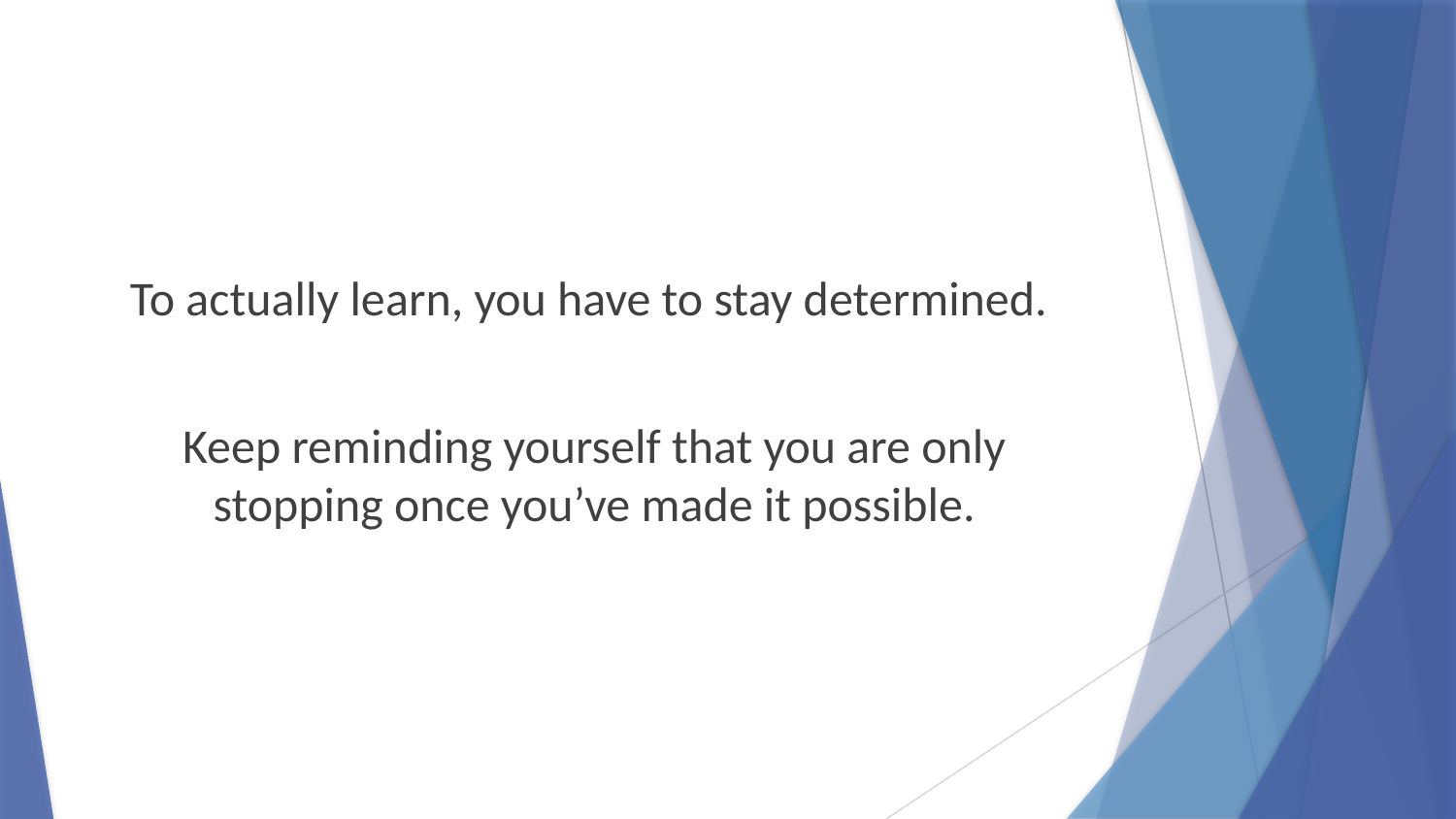

To actually learn, you have to stay determined.

Keep reminding yourself that you are only stopping once you’ve made it possible.